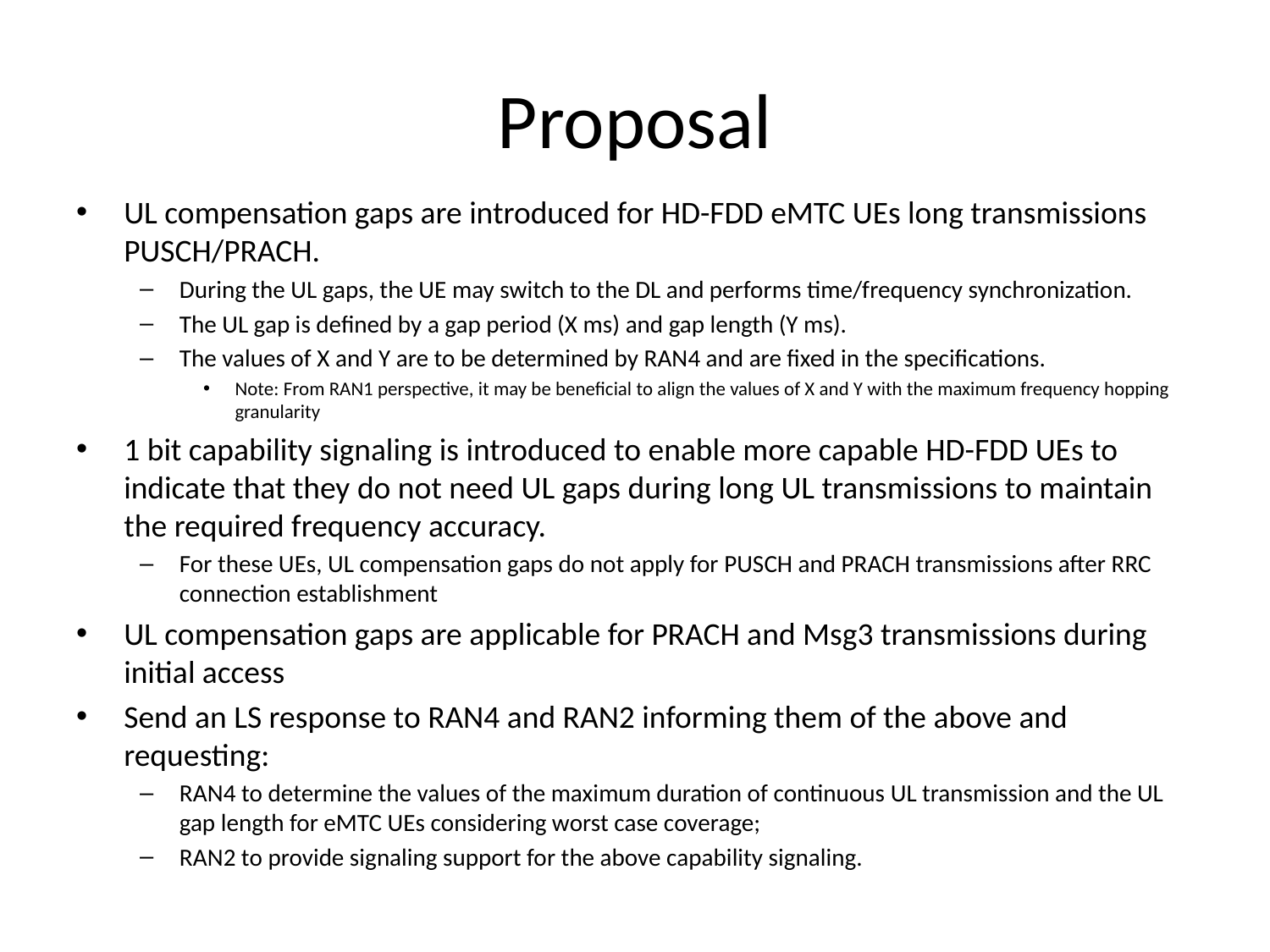

# Proposal
UL compensation gaps are introduced for HD-FDD eMTC UEs long transmissions PUSCH/PRACH.
During the UL gaps, the UE may switch to the DL and performs time/frequency synchronization.
The UL gap is defined by a gap period (X ms) and gap length (Y ms).
The values of X and Y are to be determined by RAN4 and are fixed in the specifications.
Note: From RAN1 perspective, it may be beneficial to align the values of X and Y with the maximum frequency hopping granularity
1 bit capability signaling is introduced to enable more capable HD-FDD UEs to indicate that they do not need UL gaps during long UL transmissions to maintain the required frequency accuracy.
For these UEs, UL compensation gaps do not apply for PUSCH and PRACH transmissions after RRC connection establishment
UL compensation gaps are applicable for PRACH and Msg3 transmissions during initial access
Send an LS response to RAN4 and RAN2 informing them of the above and requesting:
RAN4 to determine the values of the maximum duration of continuous UL transmission and the UL gap length for eMTC UEs considering worst case coverage;
RAN2 to provide signaling support for the above capability signaling.